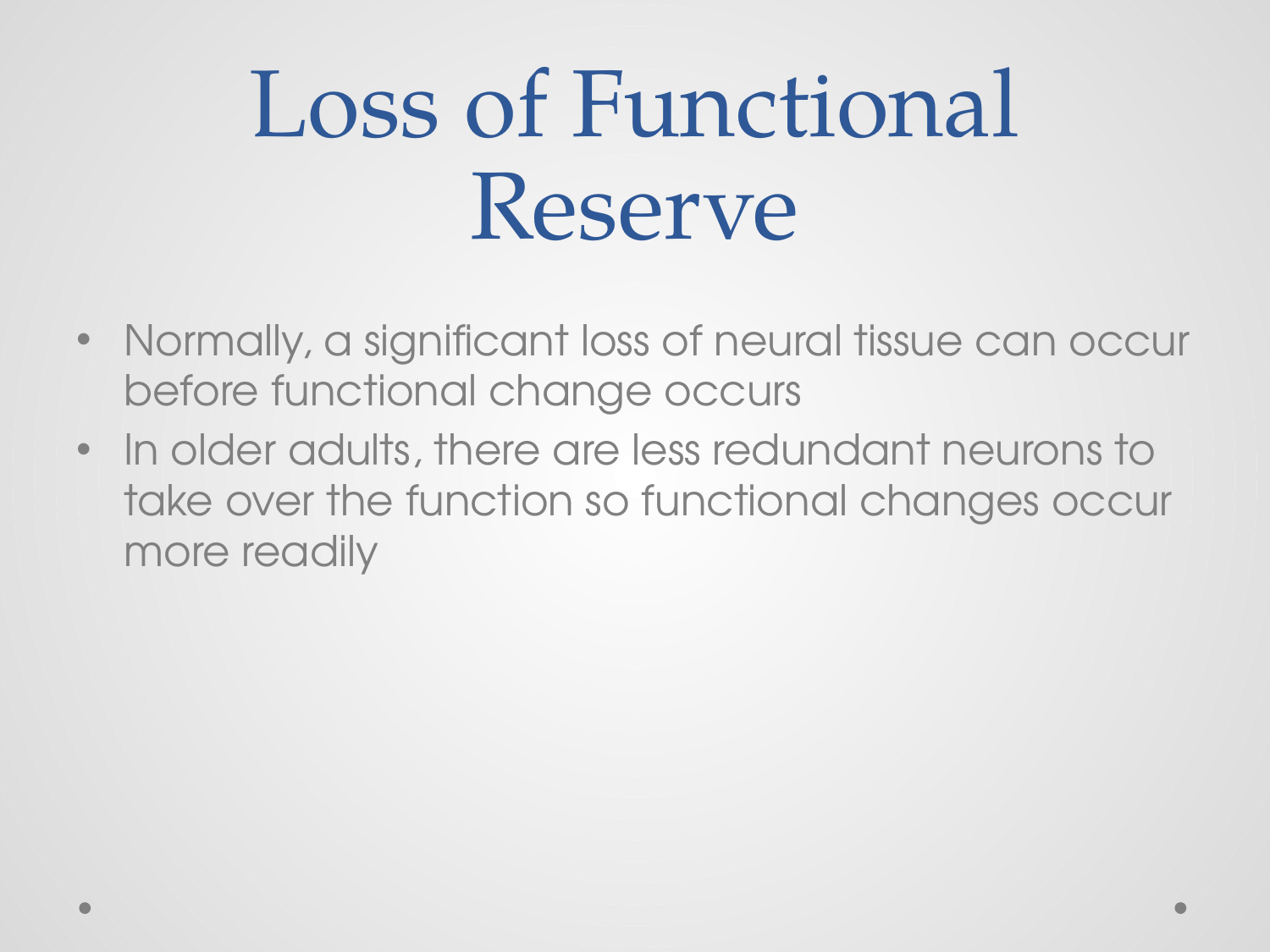

# Loss of Functional Reserve
Normally, a significant loss of neural tissue can occur before functional change occurs
In older adults, there are less redundant neurons to take over the function so functional changes occur more readily